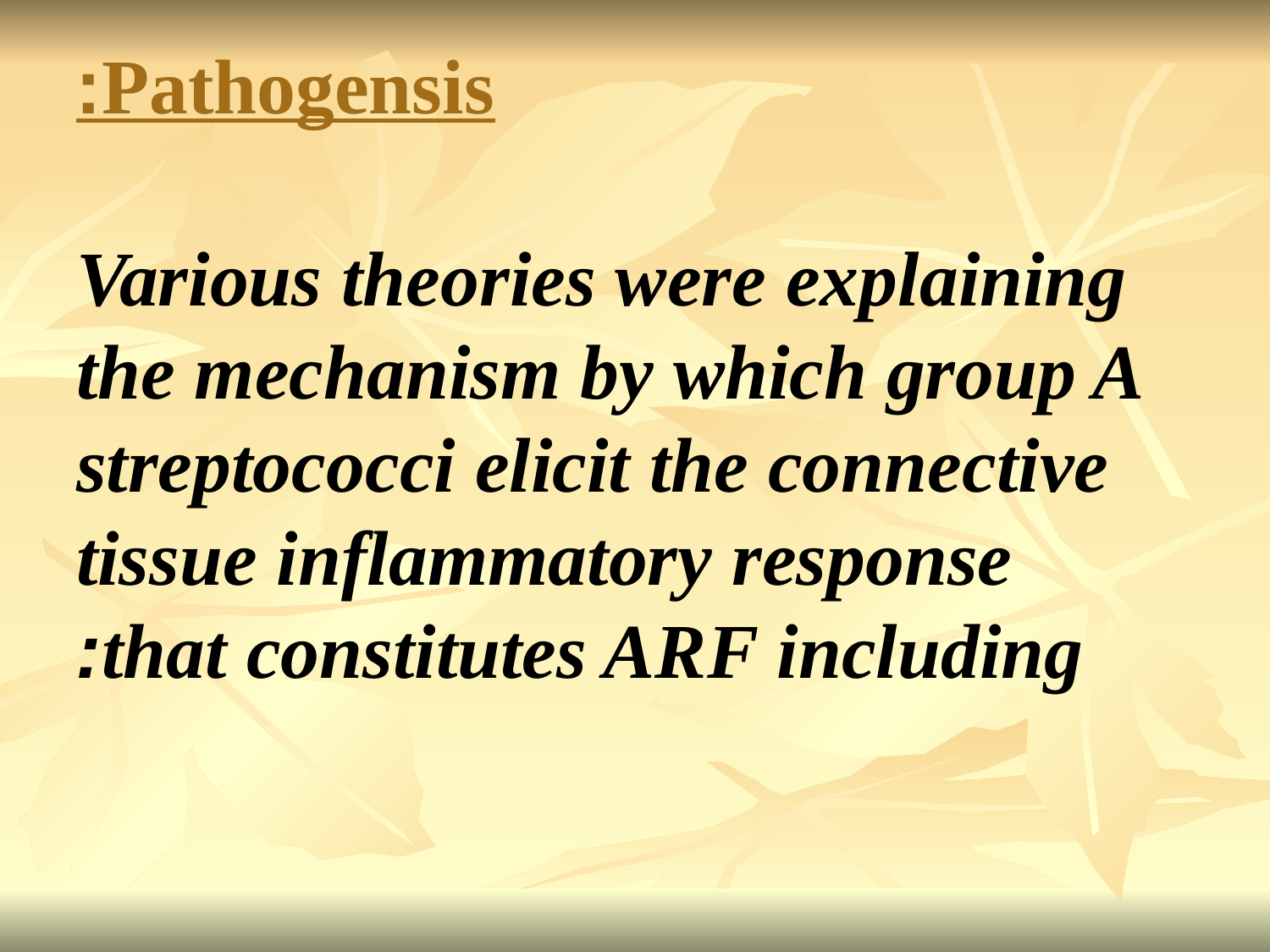

# Pathogensis:
Various theories were explaining the mechanism by which group A streptococci elicit the connective tissue inflammatory response that constitutes ARF including: